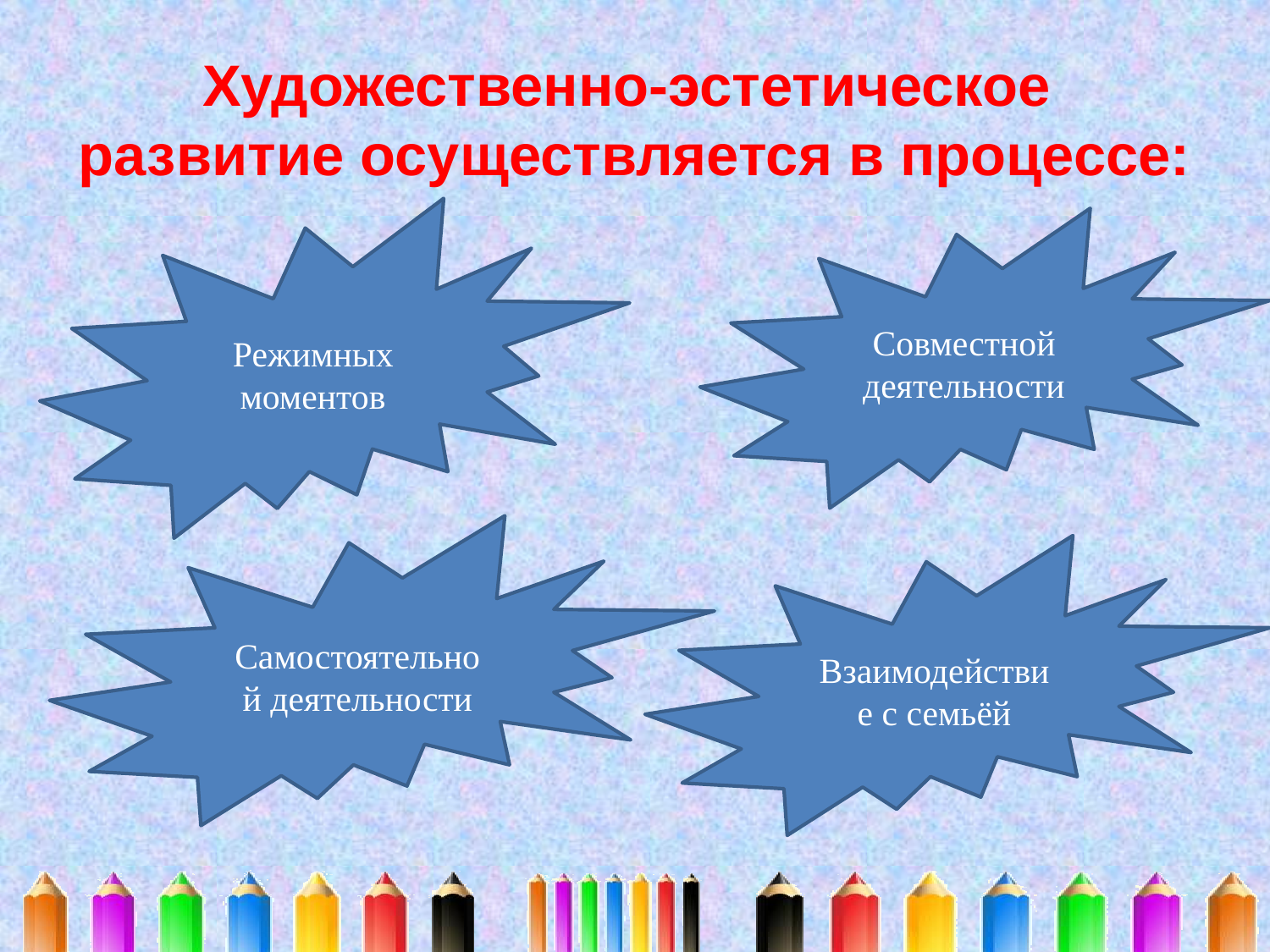

# Художественно-эстетическое  развитие осуществляется в процессе:
Режимных моментов
Совместной деятельности
Самостоятельной деятельности
Взаимодействие с семьёй